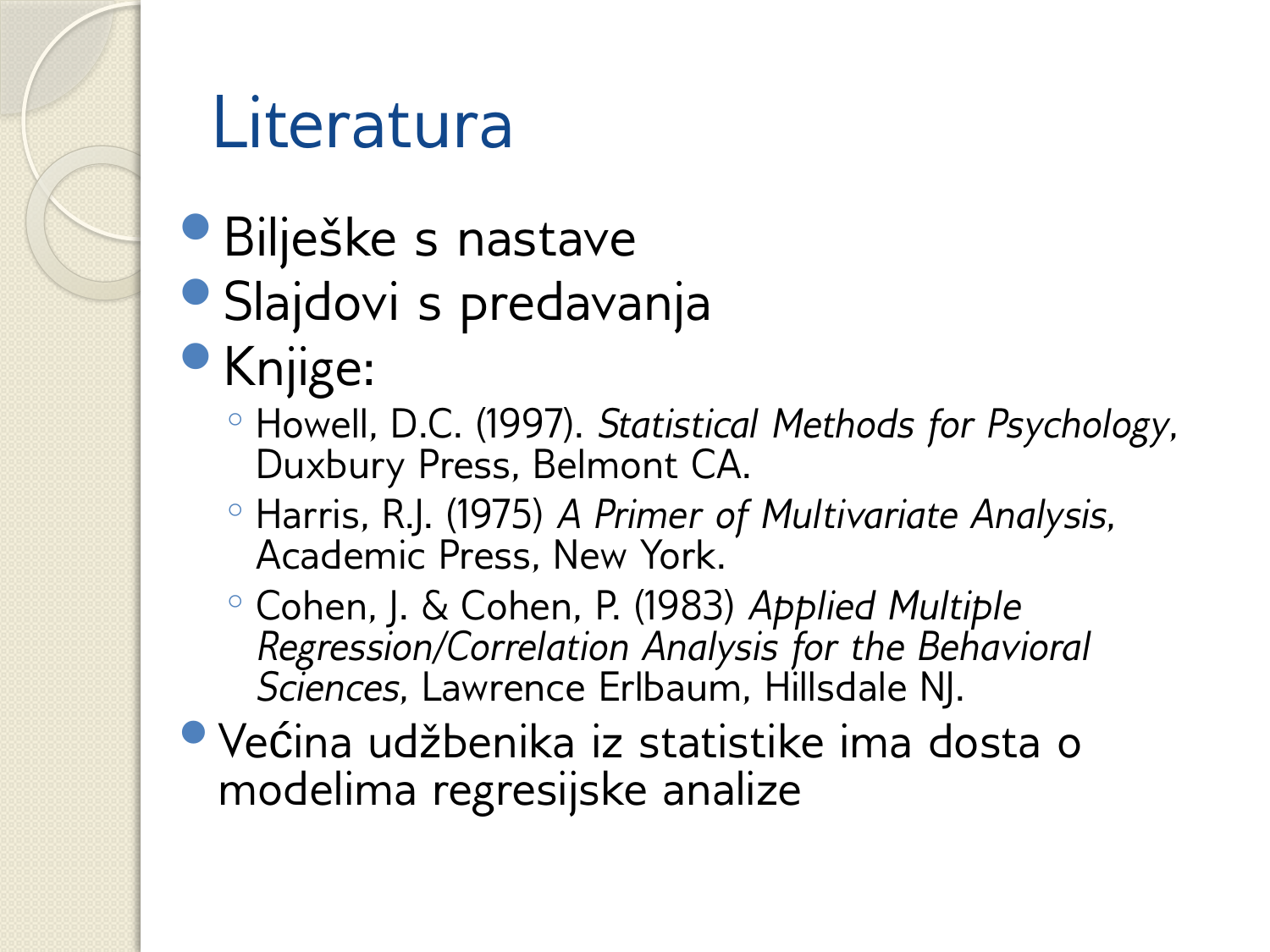

# Literatura
Bilješke s nastave
Slajdovi s predavanja
Knjige:
Howell, D.C. (1997). Statistical Methods for Psychology, Duxbury Press, Belmont CA.
Harris, R.J. (1975) A Primer of Multivariate Analysis, Academic Press, New York.
Cohen, J. & Cohen, P. (1983) Applied Multiple Regression/Correlation Analysis for the Behavioral Sciences, Lawrence Erlbaum, Hillsdale NJ.
Većina udžbenika iz statistike ima dosta o modelima regresijske analize